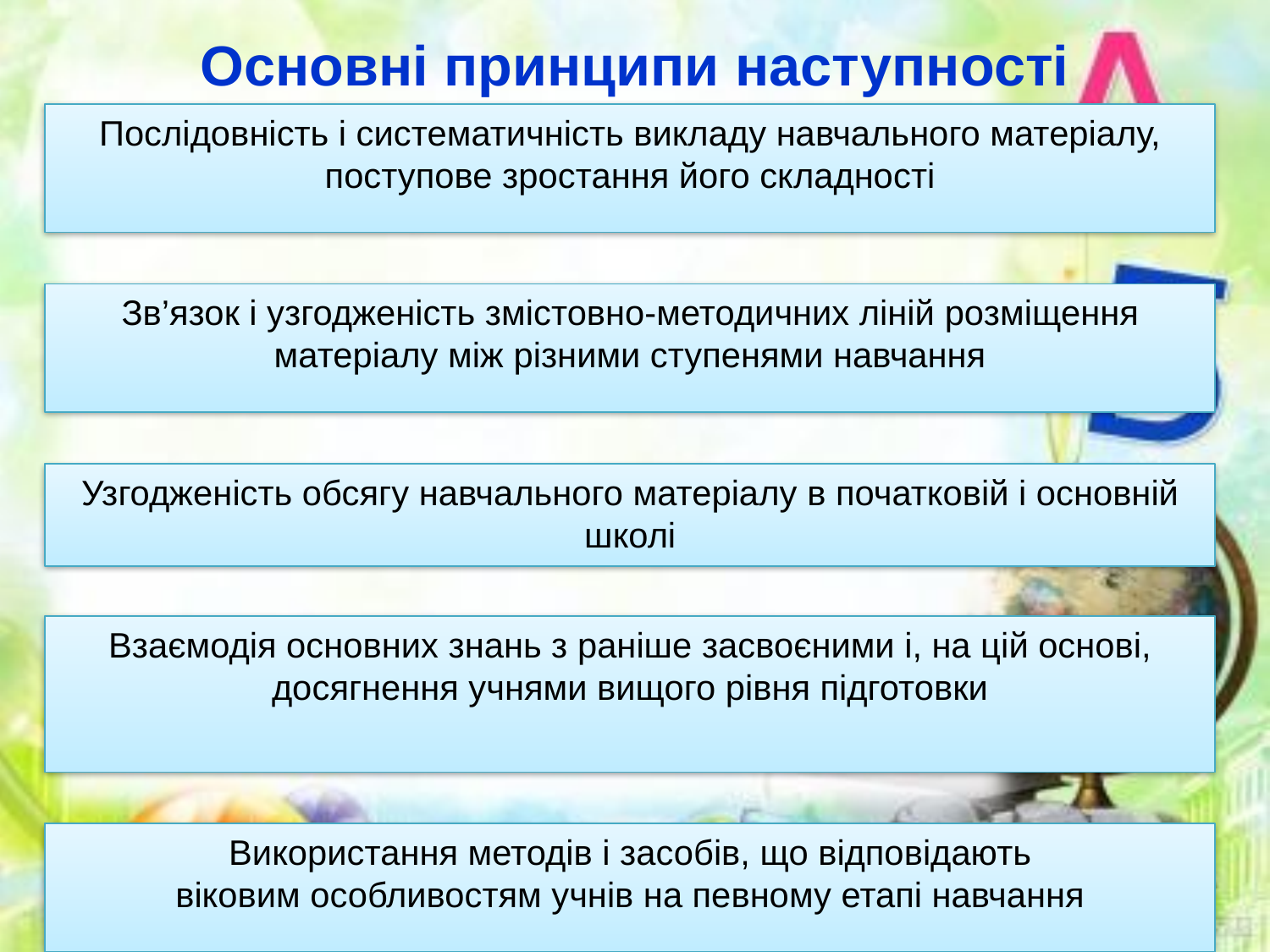

Основні принципи наступності
Послідовність і систематичність викладу навчального матеріалу, поступове зростання його складності
Зв’язок і узгодженість змістовно-методичних ліній розміщення матеріалу між різними ступенями навчання
Узгодженість обсягу навчального матеріалу в початковій і основній школі
Взаємодія основних знань з раніше засвоєними і, на цій основі,
досягнення учнями вищого рівня підготовки
Використання методів і засобів, що відповідають
віковим особливостям учнів на певному етапі навчання